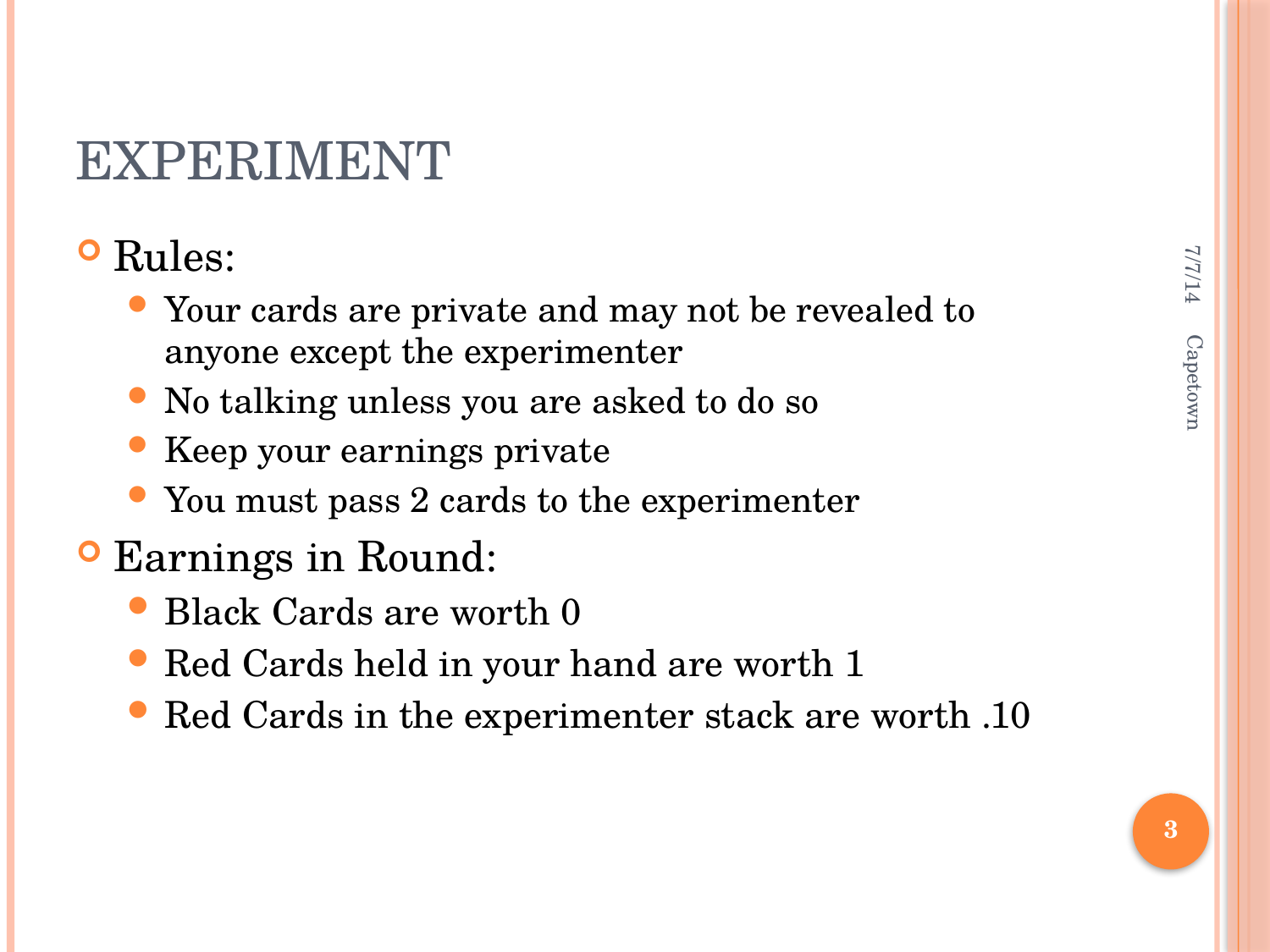

# Experiment
7/7/14
Rules:
Your cards are private and may not be revealed to anyone except the experimenter
No talking unless you are asked to do so
Keep your earnings private
You must pass 2 cards to the experimenter
Earnings in Round:
Black Cards are worth 0
Red Cards held in your hand are worth 1
Red Cards in the experimenter stack are worth .10
Capetown
3